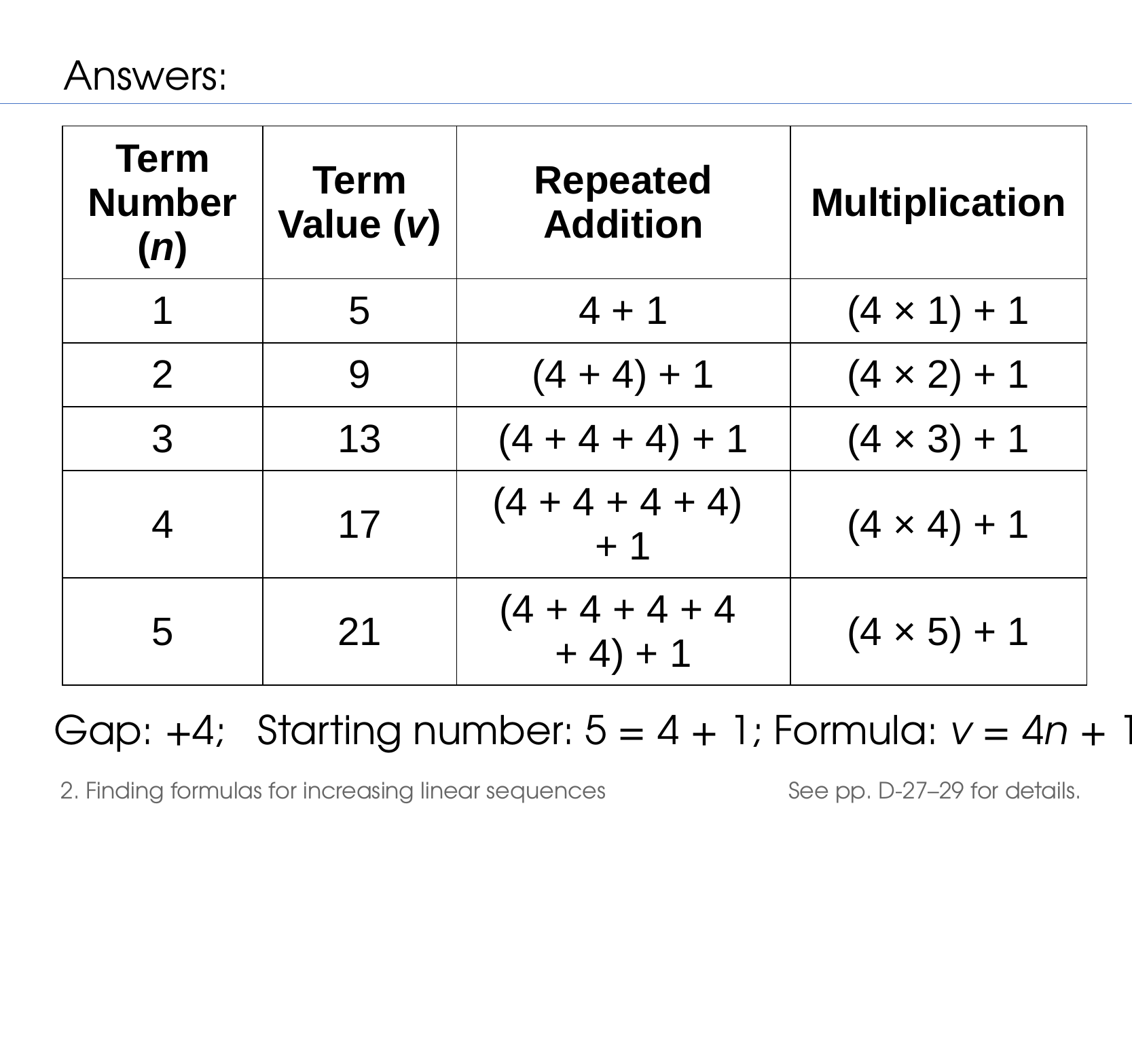

Answers:
| Term Number (n) | Term Value (v) | Repeated Addition | Multiplication |
| --- | --- | --- | --- |
| 1 | 5 | 4 + 1 | (4 × 1) + 1 |
| 2 | 9 | (4 + 4) + 1 | (4 × 2) + 1 |
| 3 | 13 | (4 + 4 + 4) + 1 | (4 × 3) + 1 |
| 4 | 17 | (4 + 4 + 4 + 4) ​+ 1 | (4 × 4) + 1 |
| 5 | 21 | (4 + 4 + 4 + 4 + 4) + 1 | (4 × 5) + 1 |
Gap: +4; 	Starting number: 5 = 4 + 1; Formula: v = 4n + 1
2. Finding formulas for increasing linear sequences
See pp. D-27–29 for details.